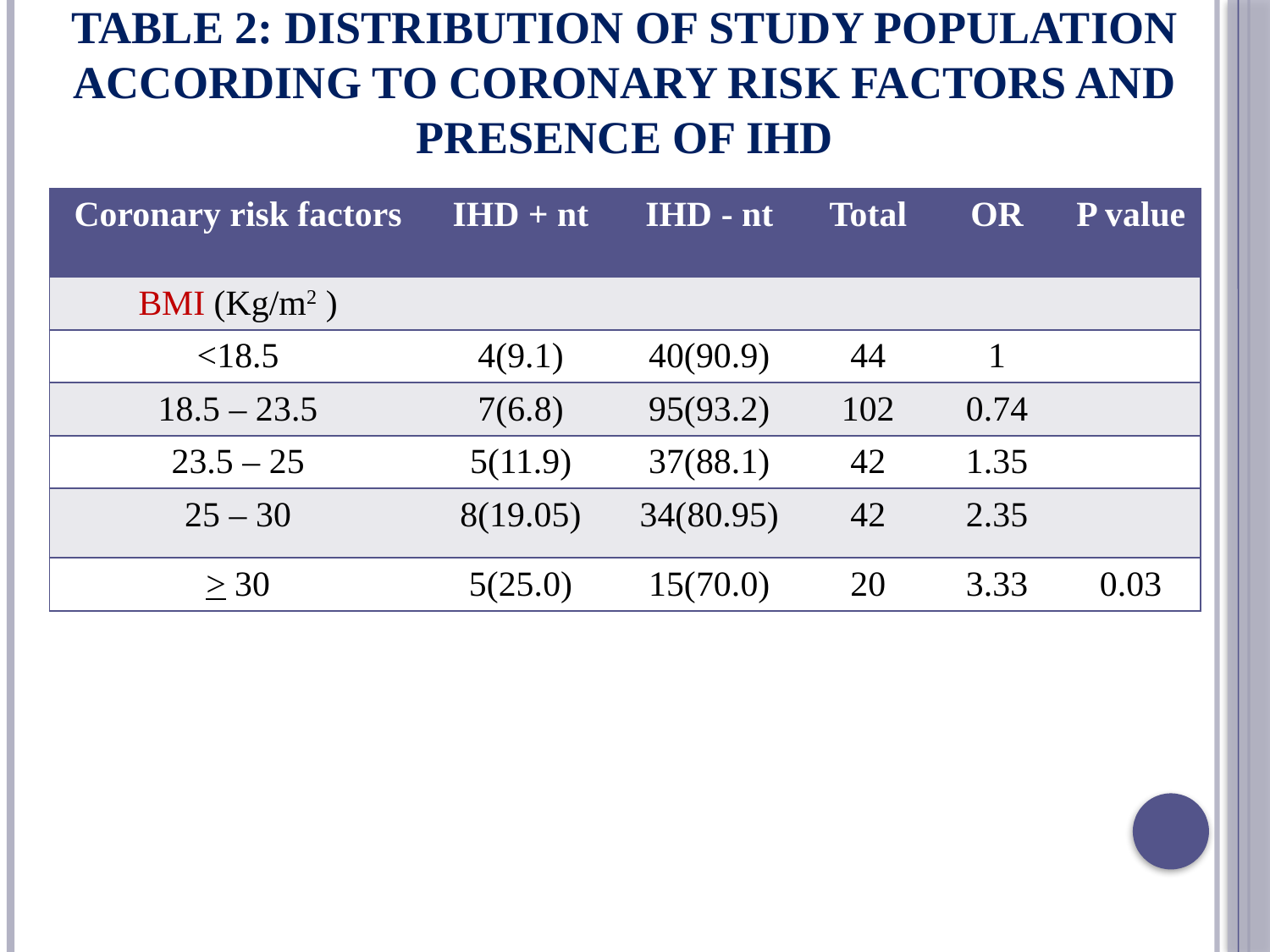

# Table 2: Distribution of study population according to coronary risk factors and presence of ihd
| Coronary risk factors | IHD + nt | IHD - nt | Total | OR | P value |
| --- | --- | --- | --- | --- | --- |
| BMI (Kg/m2 ) |  |  |  |  |  |
| <18.5 | 4(9.1) | 40(90.9) | 44 | 1 |  |
| 18.5 – 23.5 | 7(6.8) | 95(93.2) | 102 | 0.74 |  |
| 23.5 – 25 | 5(11.9) | 37(88.1) | 42 | 1.35 |  |
| 25 – 30 | 8(19.05) | 34(80.95) | 42 | 2.35 |  |
| > 30 | 5(25.0) | 15(70.0) | 20 | 3.33 | 0.03 |